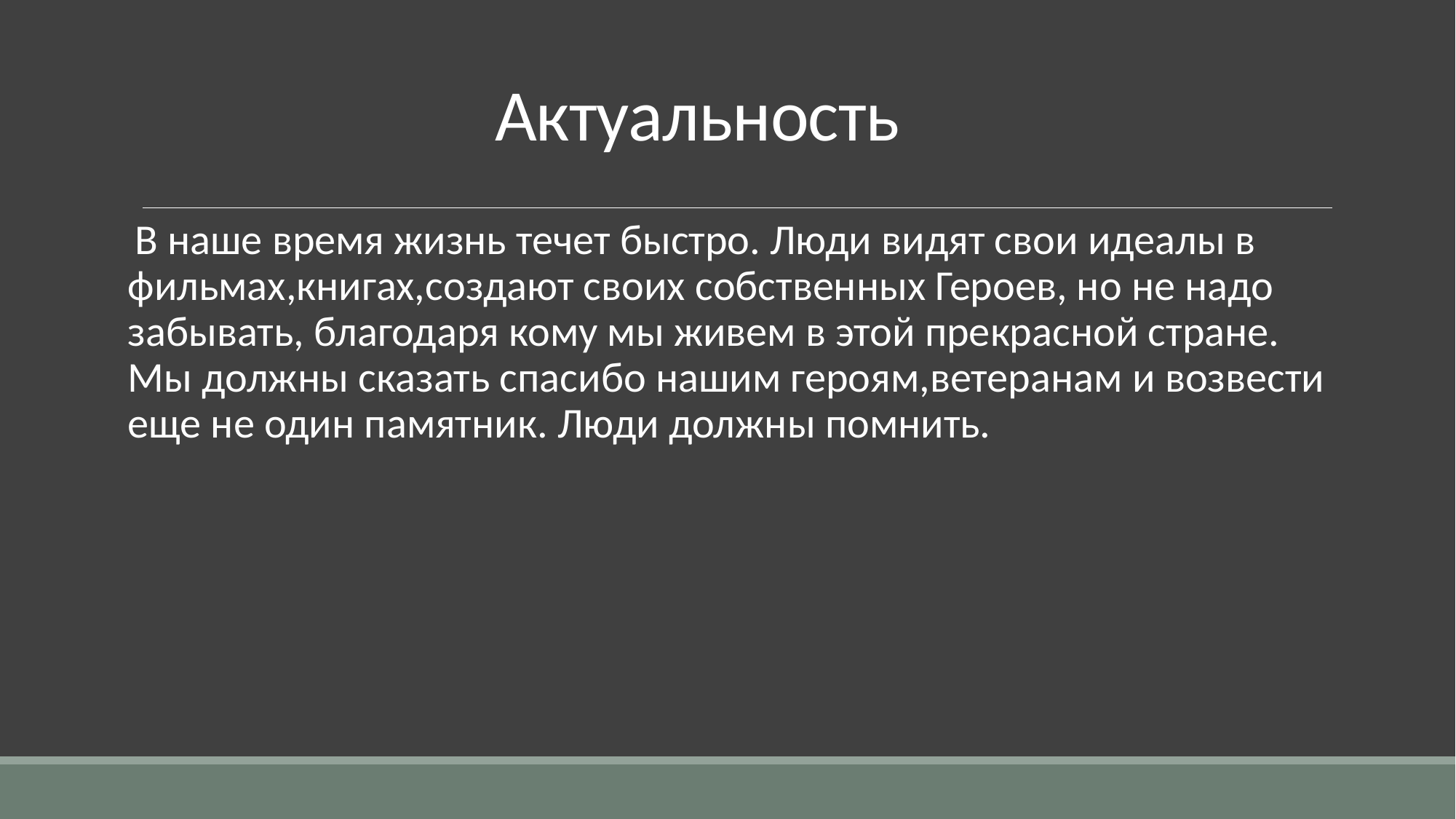

# Актуальность
 В наше время жизнь течет быстро. Люди видят свои идеалы в фильмах,книгах,создают своих собственных Героев, но не надо забывать, благодаря кому мы живем в этой прекрасной стране. Мы должны сказать спасибо нашим героям,ветеранам и возвести еще не один памятник. Люди должны помнить.